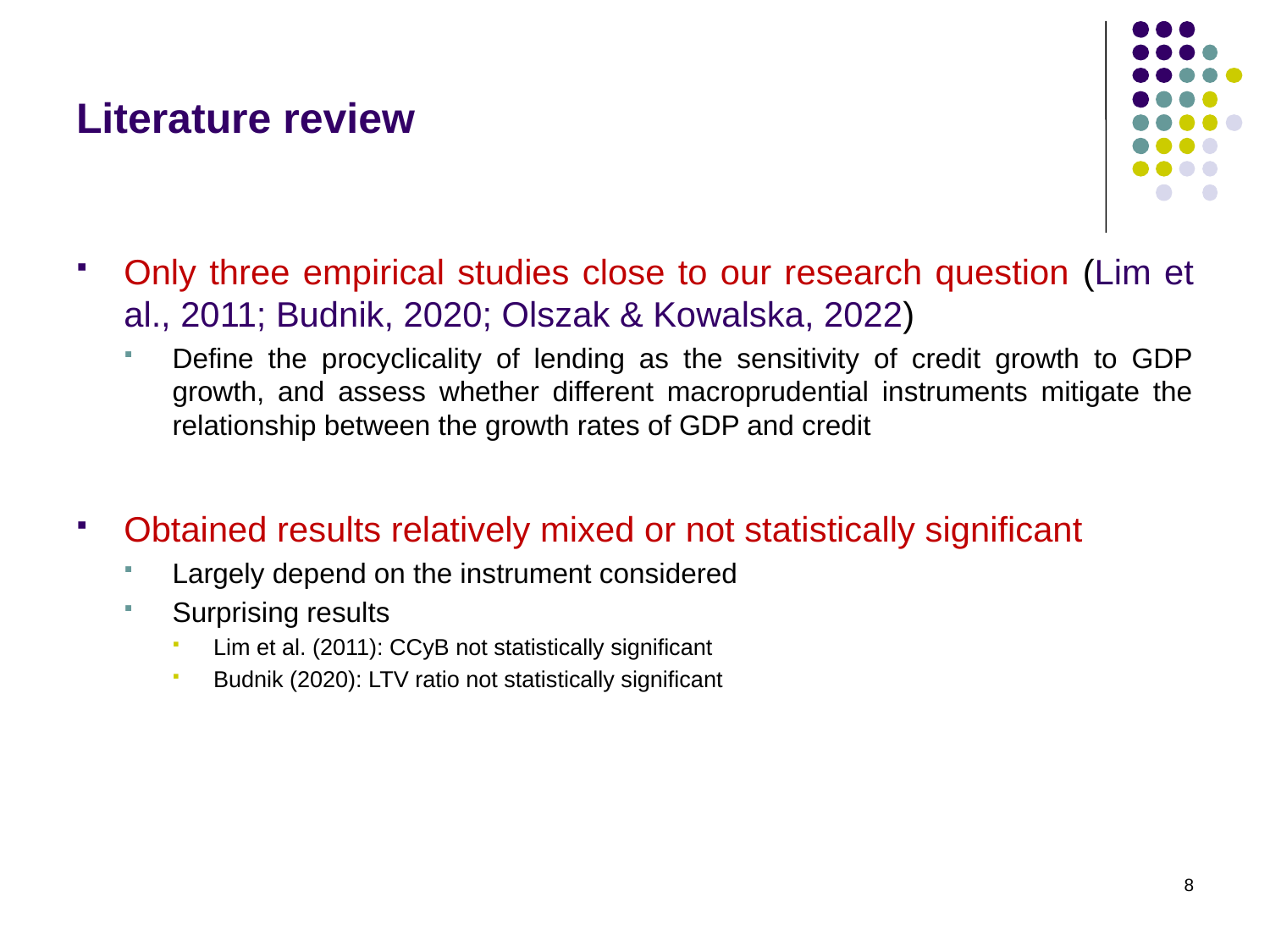

# Literature review
Only three empirical studies close to our research question (Lim et al., 2011; Budnik, 2020; Olszak & Kowalska, 2022)
Define the procyclicality of lending as the sensitivity of credit growth to GDP growth, and assess whether different macroprudential instruments mitigate the relationship between the growth rates of GDP and credit

Obtained results relatively mixed or not statistically significant
Largely depend on the instrument considered
Surprising results
Lim et al. (2011): CCyB not statistically significant
Budnik (2020): LTV ratio not statistically significant

8